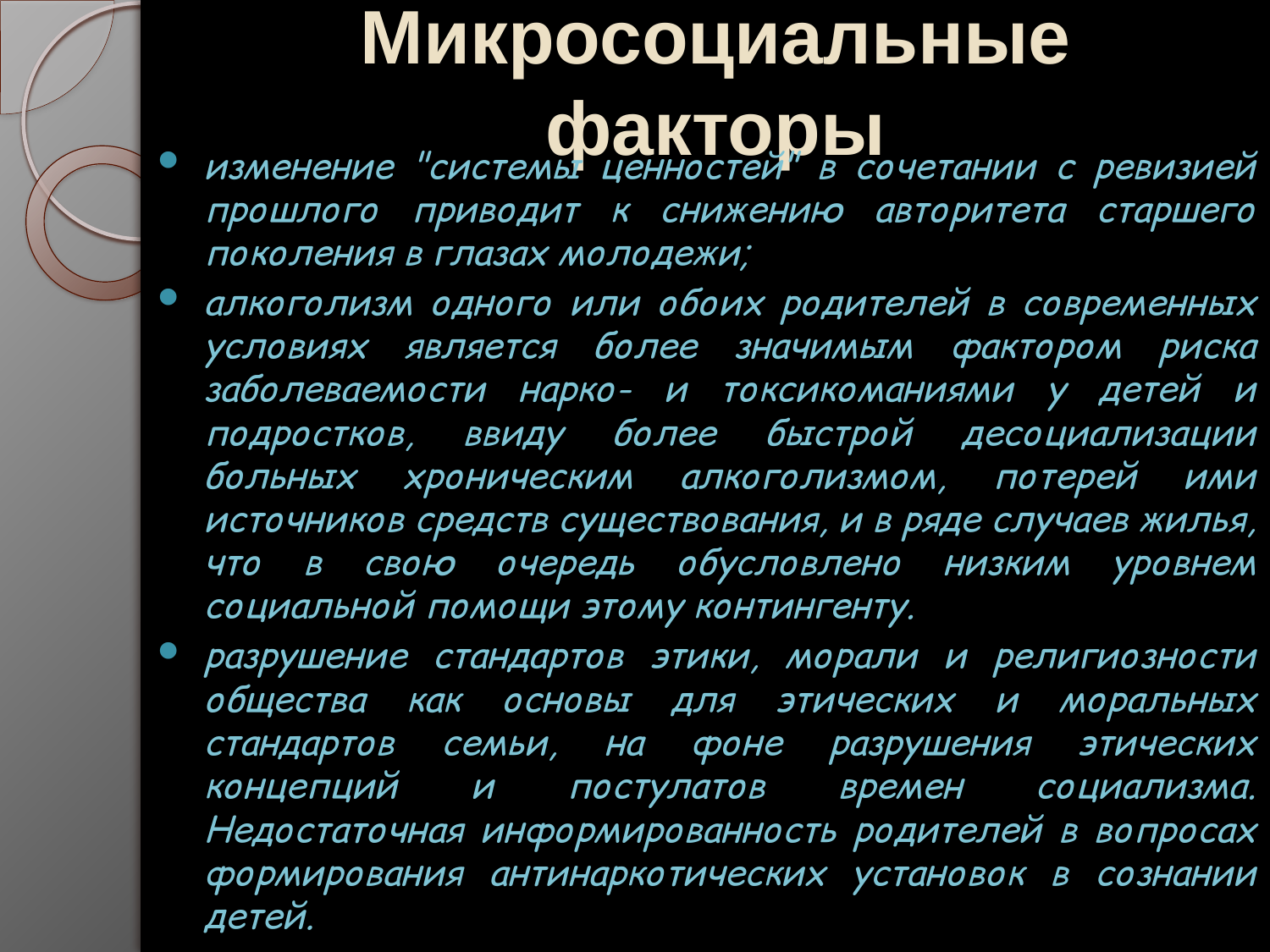

# Микросоциальные факторы
изменение "системы ценностей" в сочетании с ревизией прошлого приводит к снижению авторитета старшего поколения в глазах молодежи;
алкоголизм одного или обоих родителей в современных условиях является более значимым фактором риска заболеваемости нарко- и токсикоманиями у детей и подростков, ввиду более быстрой десоциализации больных хроническим алкоголизмом, потерей ими источников средств существования, и в ряде случаев жилья, что в свою очередь обусловлено низким уровнем социальной помощи этому контингенту.
разрушение стандартов этики, морали и религиозности общества как основы для этических и моральных стандартов семьи, на фоне разрушения этических концепций и постулатов времен социализма. Недостаточная информированность родителей в вопросах формирования антинаркотических установок в сознании детей.